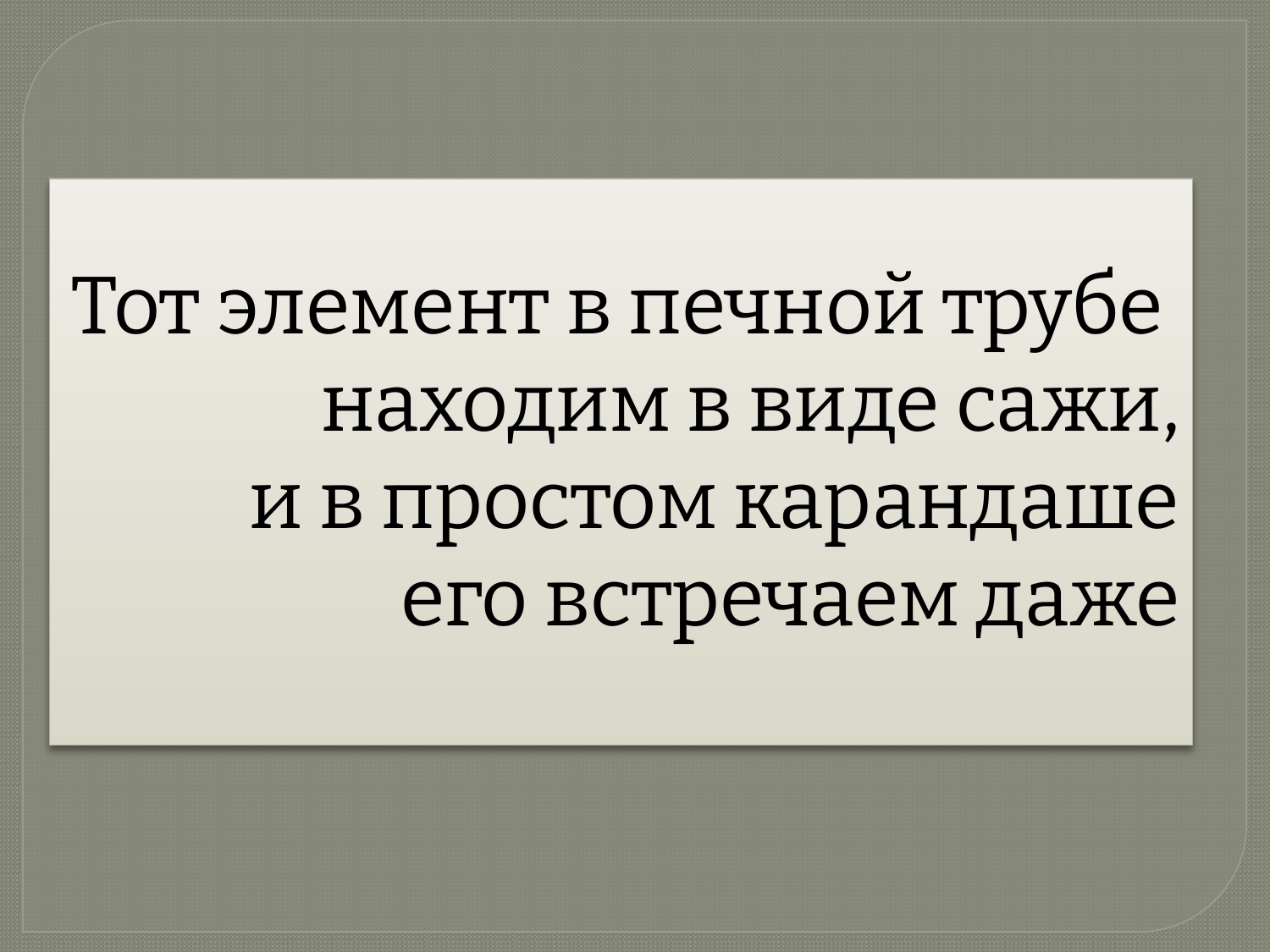

# Тот элемент в печной трубе находим в виде сажи, и в простом карандаше его встречаем даже